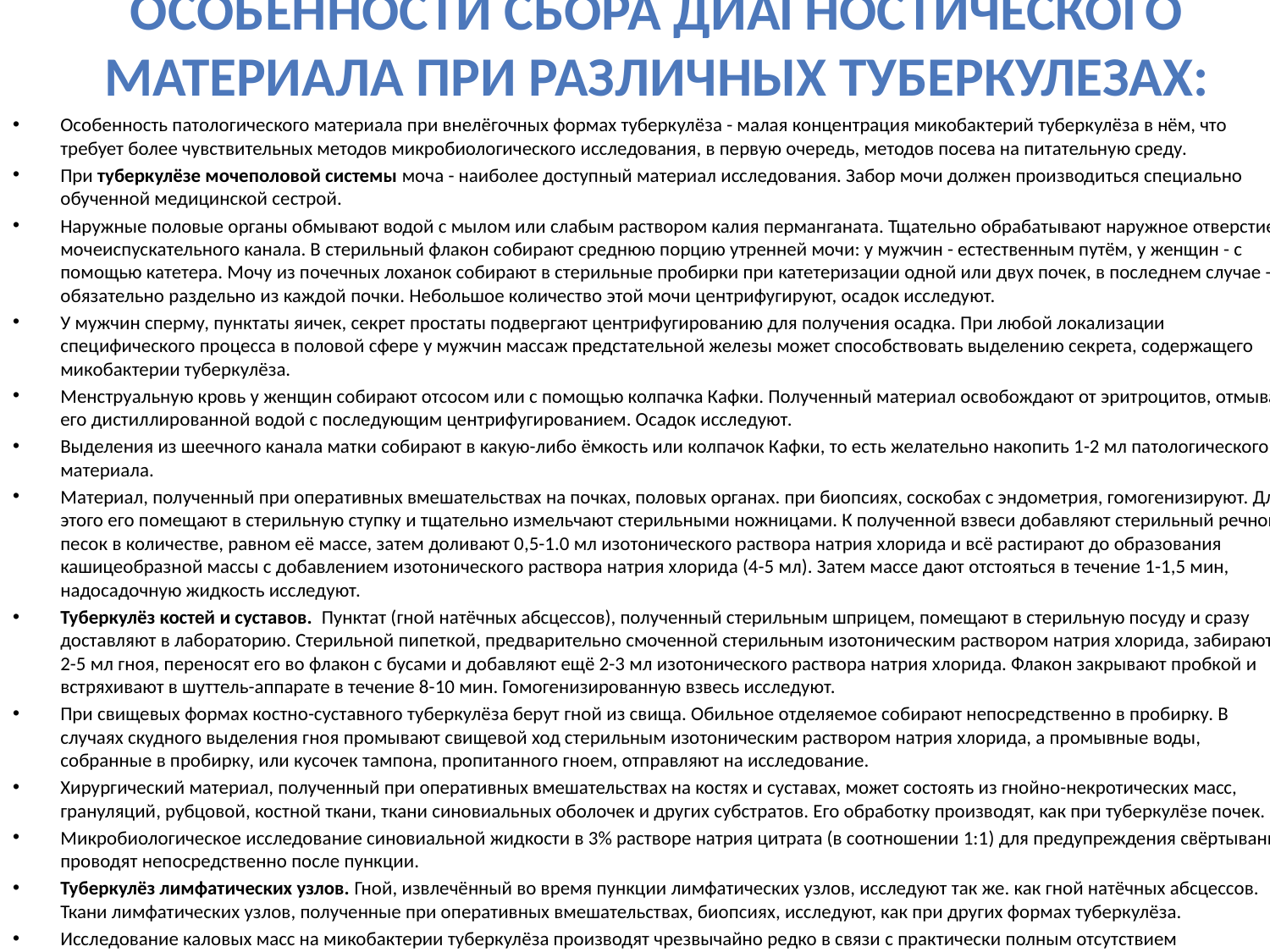

# Особенности сбора диагностического материала при различных туберкулезах:
Особенность патологического материала при внелёгочных формах туберкулёза - малая концентрация микобактерий туберкулёза в нём, что требует более чувствительных методов микробиологического исследования, в первую очередь, методов посева на питательную среду.
При туберкулёзе мочеполовой системы моча - наиболее доступный материал исследования. Забор мочи должен производиться специально обученной медицинской сестрой.
Наружные половые органы обмывают водой с мылом или слабым раствором калия перманганата. Тщательно обрабатывают наружное отверстие мочеиспускательного канала. В стерильный флакон собирают среднюю порцию утренней мочи: у мужчин - естественным путём, у женщин - с помощью катетера. Мочу из почечных лоханок собирают в стерильные пробирки при катетеризации одной или двух почек, в последнем случае - обязательно раздельно из каждой почки. Небольшое количество этой мочи центрифугируют, осадок исследуют.
У мужчин сперму, пунктаты яичек, секрет простаты подвергают центрифугированию для получения осадка. При любой локализации специфического процесса в половой сфере у мужчин массаж предстательной железы может способствовать выделению секрета, содержащего микобактерии туберкулёза.
Менструальную кровь у женщин собирают отсосом или с помощью колпачка Кафки. Полученный материал освобождают от эритроцитов, отмывая его дистиллированной водой с последующим центрифугированием. Осадок исследуют.
Выделения из шеечного канала матки собирают в какую-либо ёмкость или колпачок Кафки, то есть желательно накопить 1-2 мл патологического материала.
Материал, полученный при оперативных вмешательствах на почках, половых органах. при биопсиях, соскобах с эндометрия, гомогенизируют. Для этого его помещают в стерильную ступку и тщательно измельчают стерильными ножницами. К полученной взвеси добавляют стерильный речной песок в количестве, равном её массе, затем доливают 0,5-1.0 мл изотонического раствора натрия хлорида и всё растирают до образования кашицеобразной массы с добавлением изотонического раствора натрия хлорида (4-5 мл). Затем массе дают отстояться в течение 1-1,5 мин, надосадочную жидкость исследуют.
Туберкулёз костей и суставов.  Пунктат (гной натёчных абсцессов), полученный стерильным шприцем, помещают в стерильную посуду и сразу доставляют в лабораторию. Стерильной пипеткой, предварительно смоченной стерильным изотоническим раствором натрия хлорида, забирают 2-5 мл гноя, переносят его во флакон с бусами и добавляют ещё 2-3 мл изотонического раствора натрия хлорида. Флакон закрывают пробкой и встряхивают в шуттель-аппарате в течение 8-10 мин. Гомогенизированную взвесь исследуют.
При свищевых формах костно-суставного туберкулёза берут гной из свища. Обильное отделяемое собирают непосредственно в пробирку. В случаях скудного выделения гноя промывают свищевой ход стерильным изотоническим раствором натрия хлорида, а промывные воды, собранные в пробирку, или кусочек тампона, пропитанного гноем, отправляют на исследование.
Хирургический материал, полученный при оперативных вмешательствах на костях и суставах, может состоять из гнойно-некротических масс, грануляций, рубцовой, костной ткани, ткани синовиальных оболочек и других субстратов. Его обработку производят, как при туберкулёзе почек.
Микробиологическое исследование синовиальной жидкости в 3% растворе натрия цитрата (в соотношении 1:1) для предупреждения свёртывания проводят непосредственно после пункции.
Туберкулёз лимфатических узлов. Гной, извлечённый во время пункции лимфатических узлов, исследуют так же. как гной натёчных абсцессов. Ткани лимфатических узлов, полученные при оперативных вмешательствах, биопсиях, исследуют, как при других формах туберкулёза.
Исследование каловых масс на микобактерии туберкулёза производят чрезвычайно редко в связи с практически полным отсутствием положительных результатов.